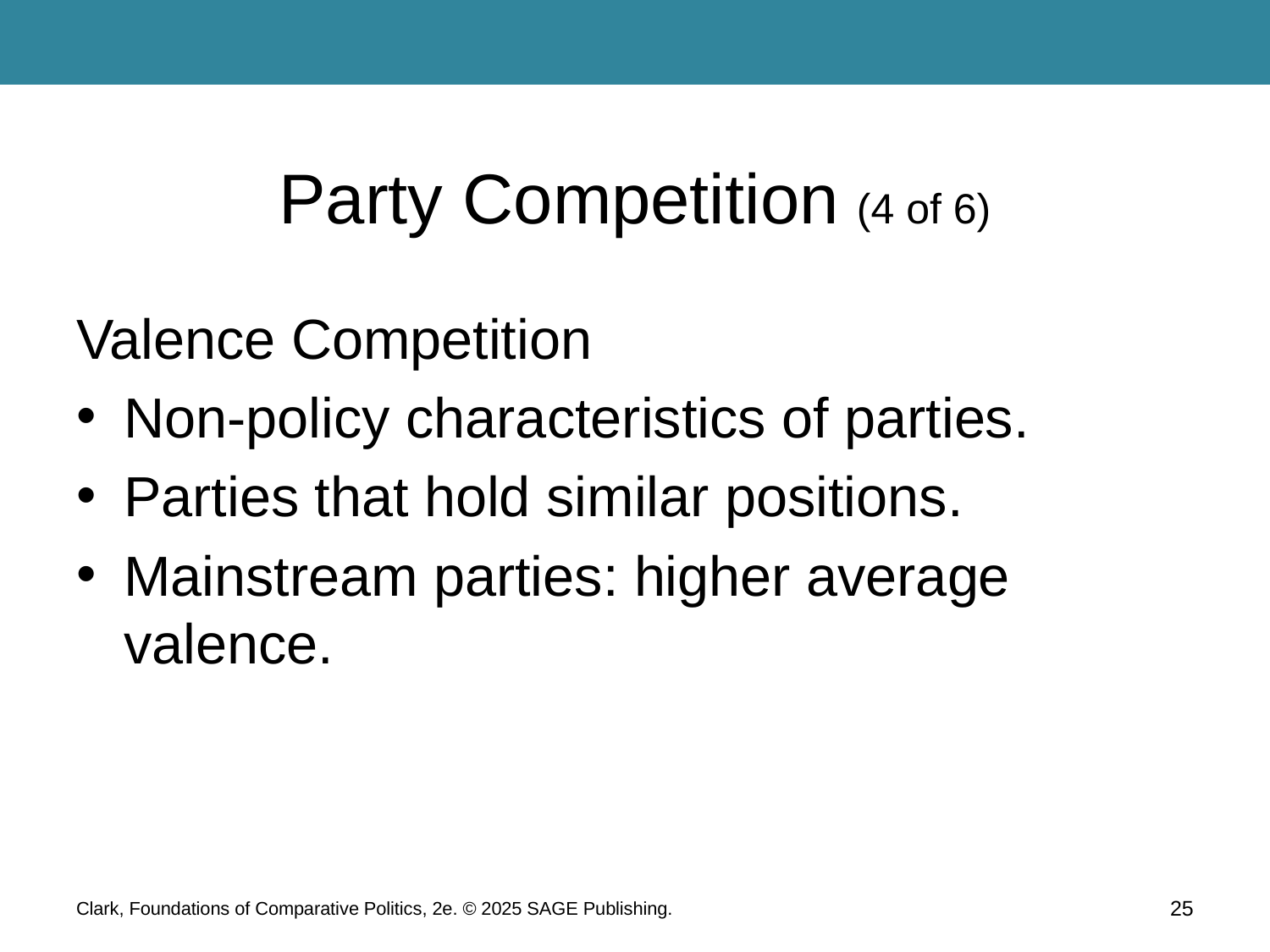

# Party Competition (4 of 6)
Valence Competition
Non-policy characteristics of parties.
Parties that hold similar positions.
Mainstream parties: higher average valence.
Clark, Foundations of Comparative Politics, 2e. © 2025 SAGE Publishing.
25